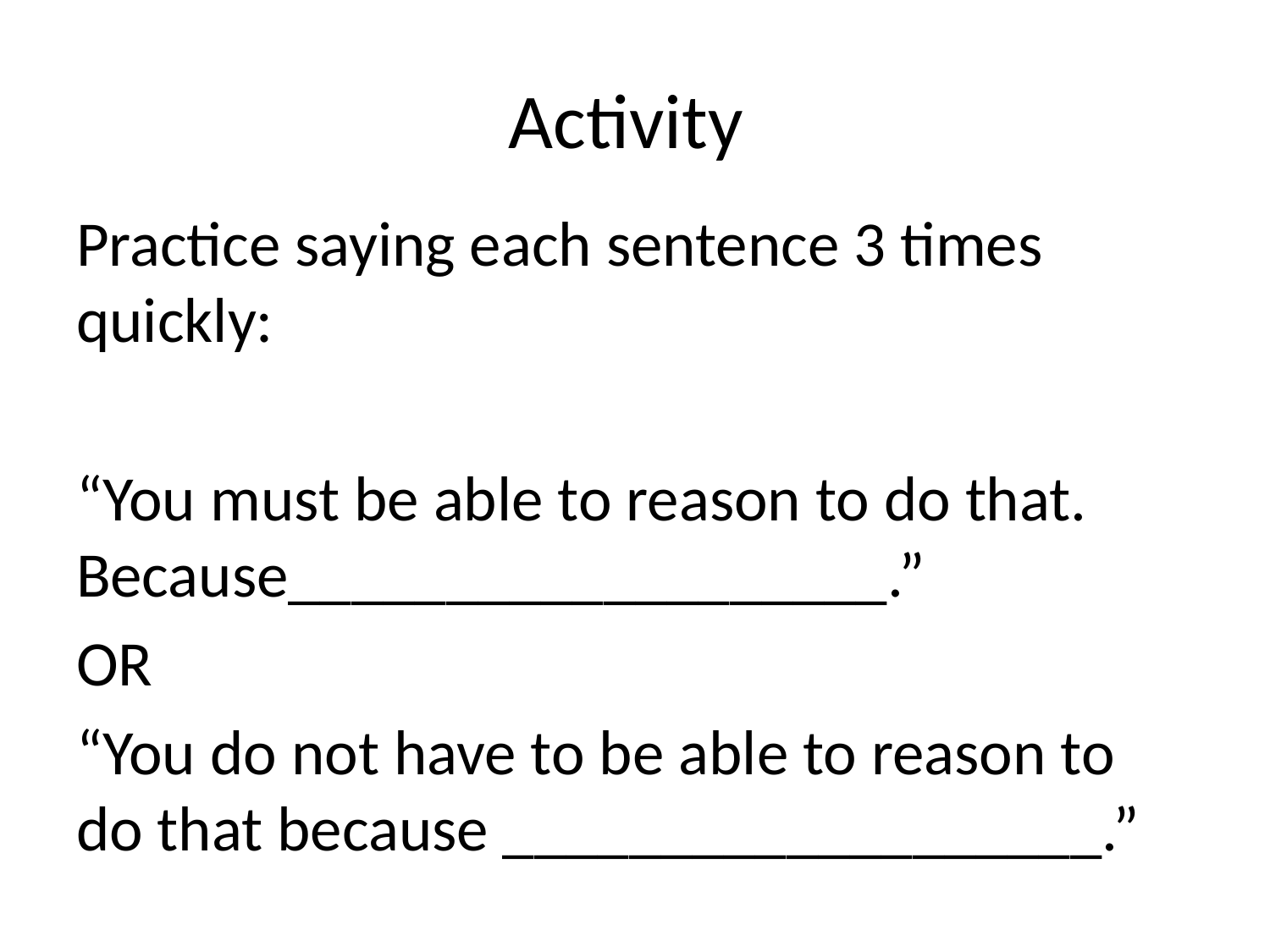

# Activity
Practice saying each sentence 3 times quickly:

“You must be able to reason to do that.  Because___________________.”
OR
“You do not have to be able to reason to do that because ___________________.”